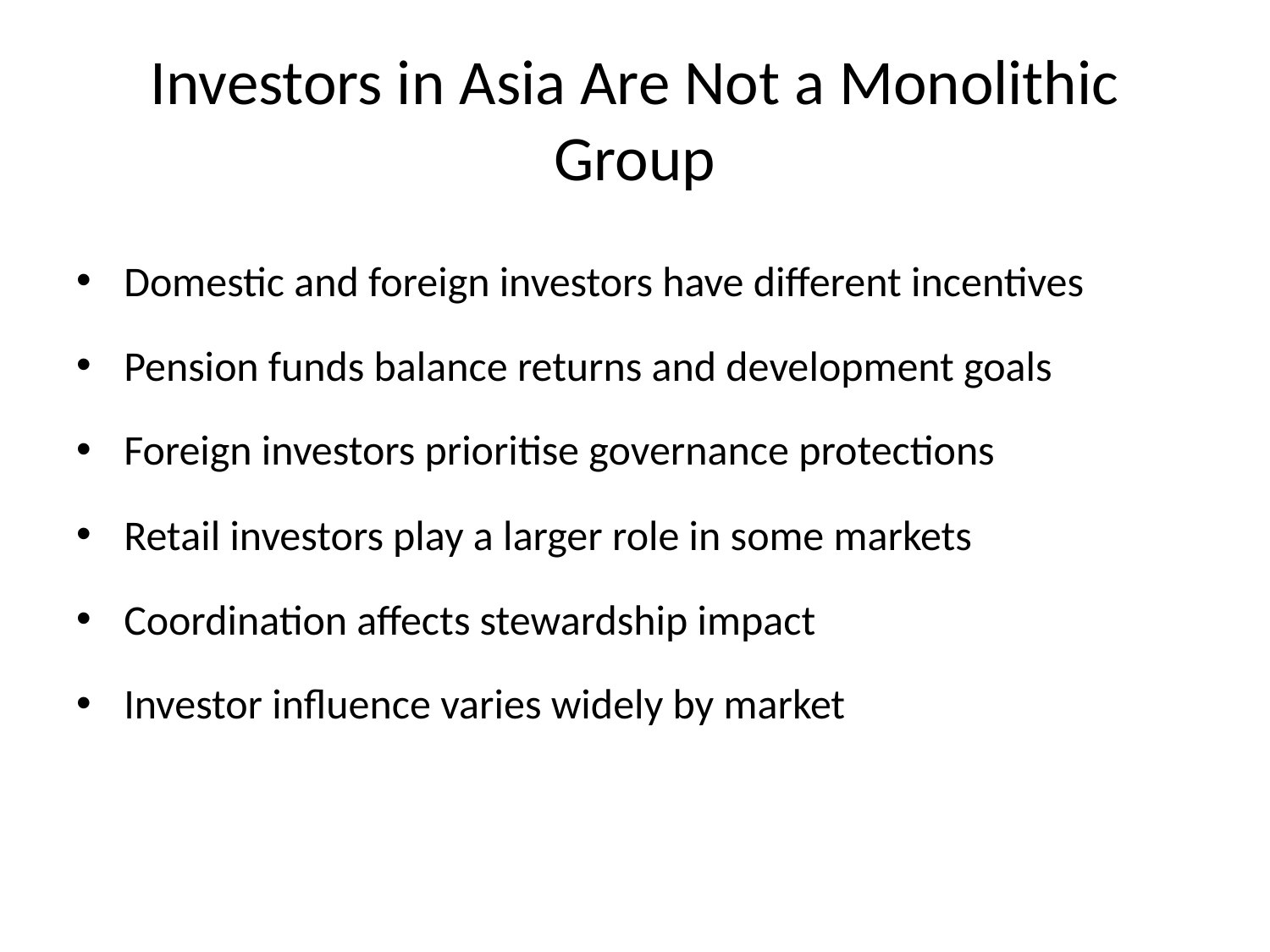

# Investors in Asia Are Not a Monolithic Group
Domestic and foreign investors have different incentives
Pension funds balance returns and development goals
Foreign investors prioritise governance protections
Retail investors play a larger role in some markets
Coordination affects stewardship impact
Investor influence varies widely by market